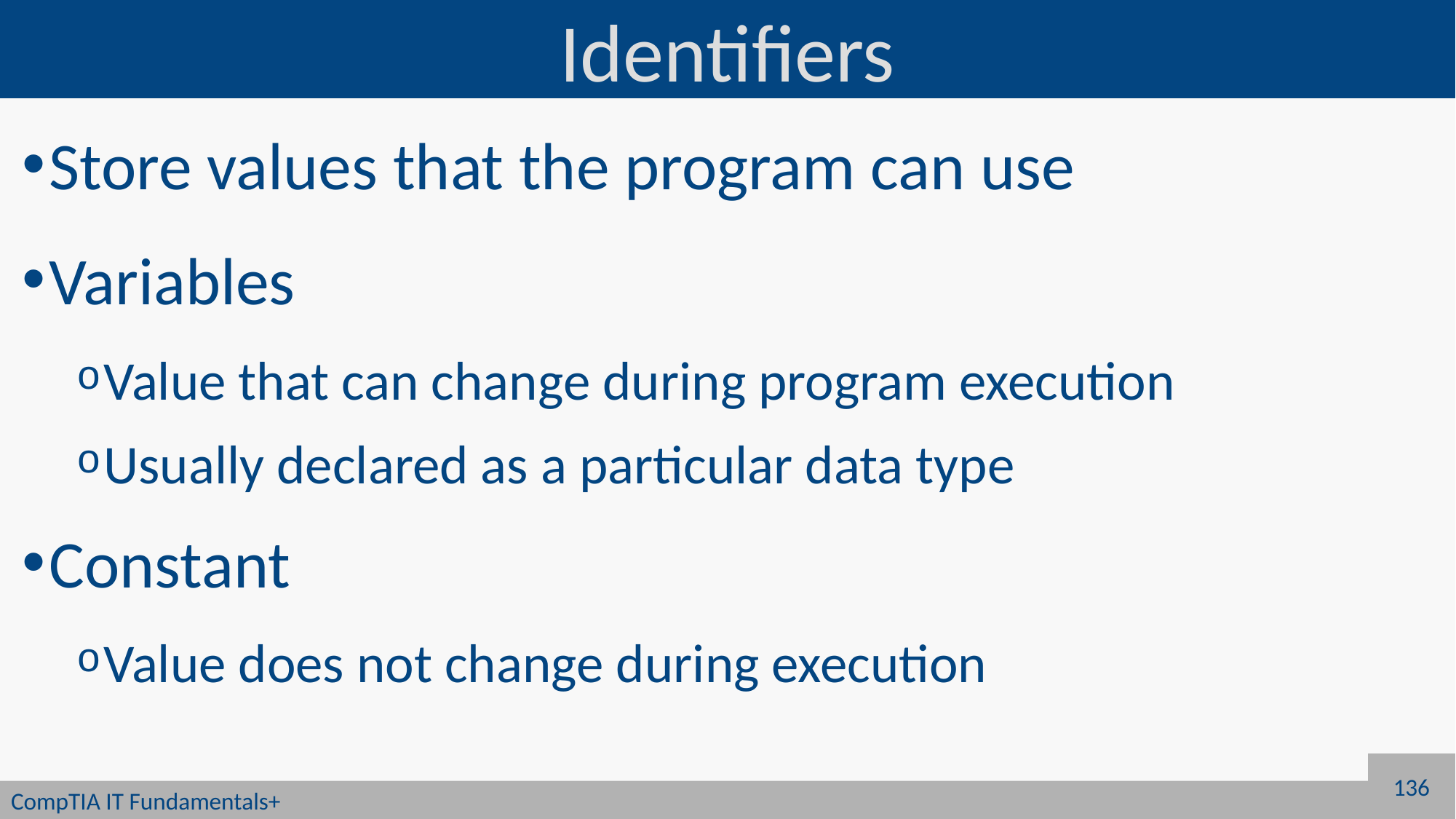

# Identifiers
Store values that the program can use
Variables
Value that can change during program execution
Usually declared as a particular data type
Constant
Value does not change during execution
136
CompTIA IT Fundamentals+